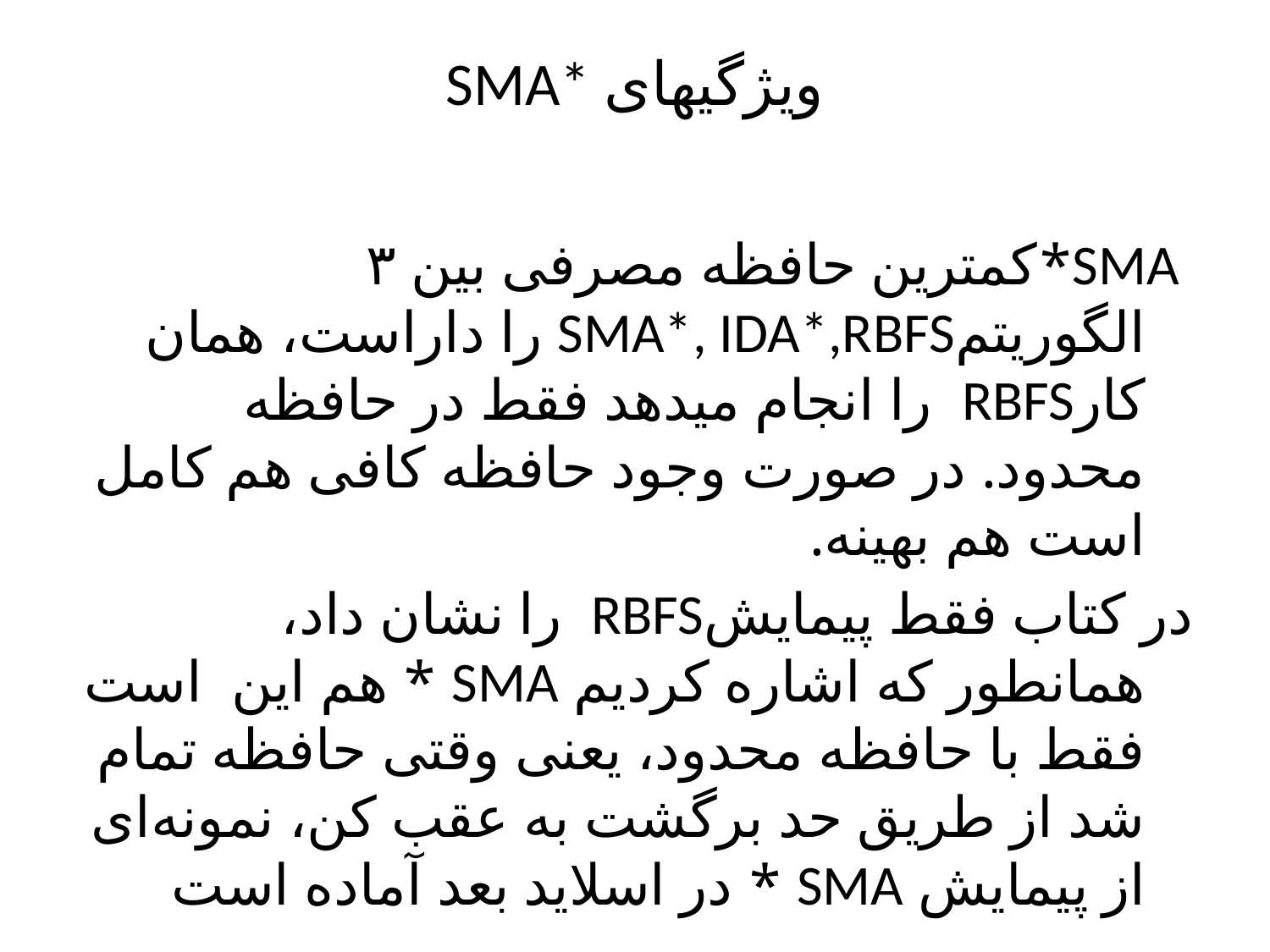

# SMA* ویژگیهای
 SMA*کمترین حافظه مصرفی بین ۳ الگوریتمSMA*, IDA*,RBFS را داراست، همان کارRBFS  را انجام میدهد فقط در حافظه محدود. در صورت وجود حافظه کافی‌ هم کامل است هم بهینه.
در کتاب فقط پیمایشRBFS  را نشان داد، همانطور که اشاره کردیم SMA * هم این  است فقط با حافظه محدود، یعنی‌ وقتی‌ حافظه تمام شد از طریق حد برگشت به عقب کن، نمونه‌ای از پیمایش SMA * در اسلاید بعد آماده است